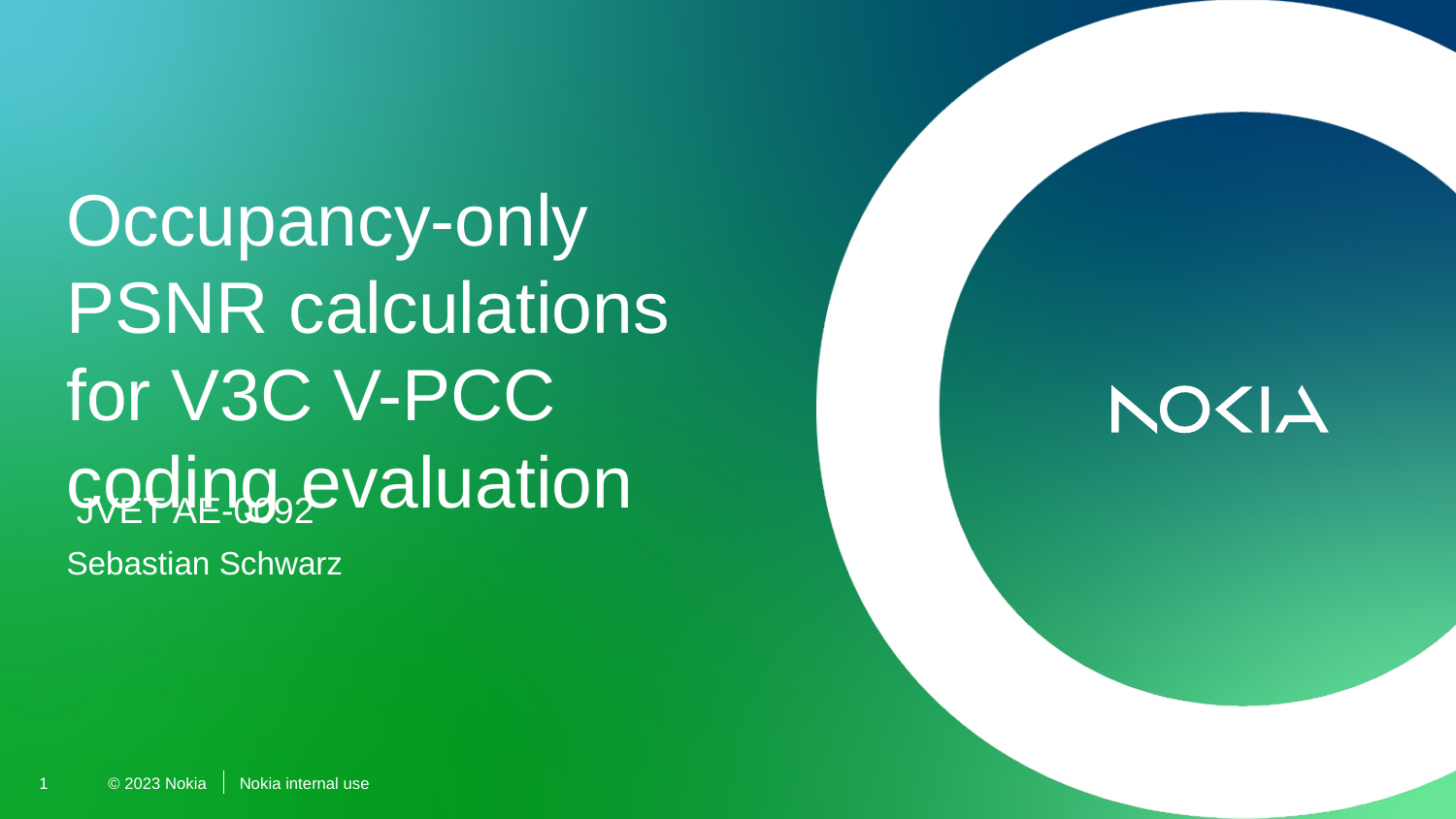

# Occupancy-only PSNR calculations for V3C V-PCC coding evaluation
 JVET AE-0092
Sebastian Schwarz

Nokia internal use